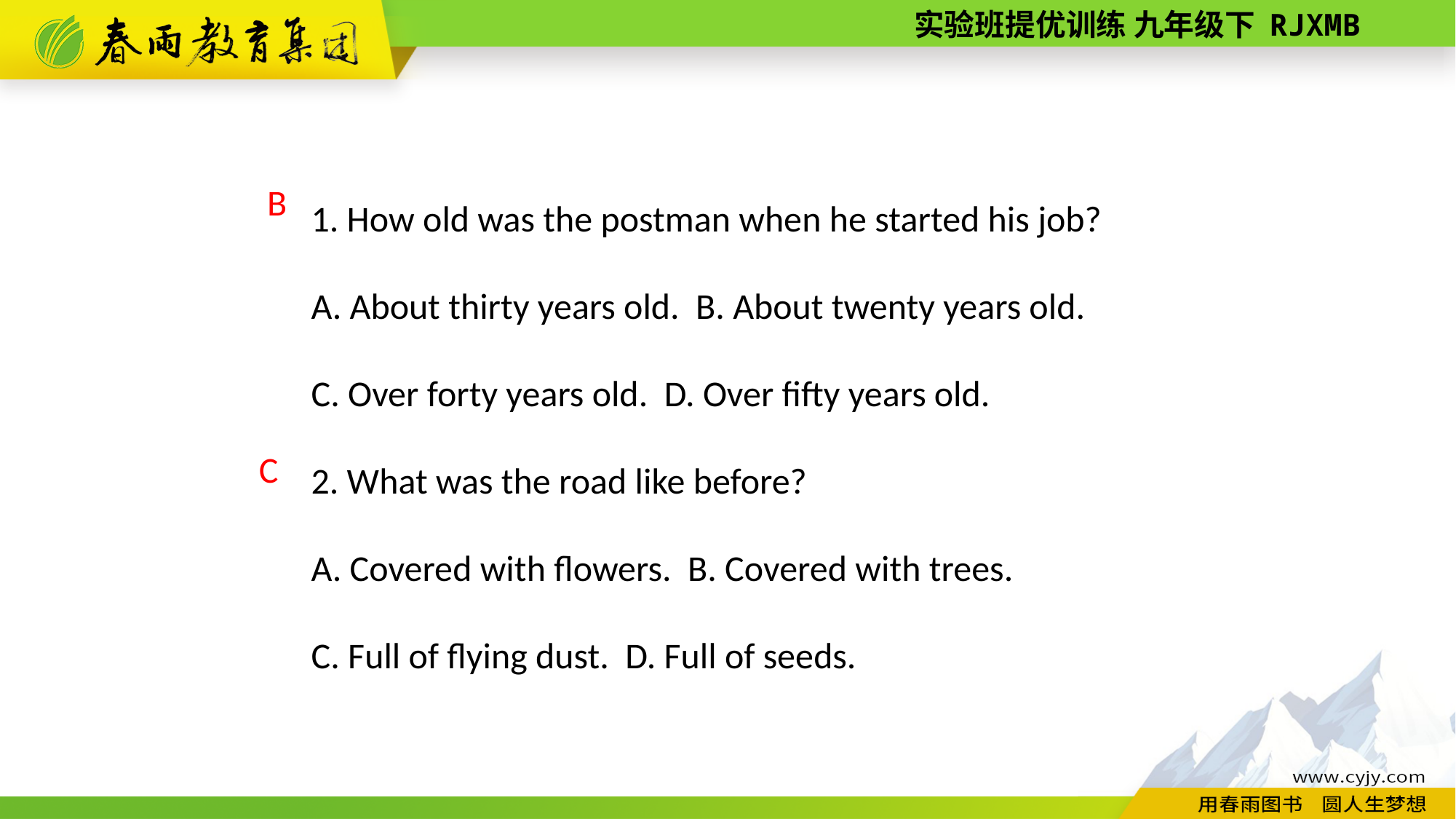

1. How old was the postman when he started his job?
A. About thirty years old.  B. About twenty years old.
C. Over forty years old.  D. Over fifty years old.
2. What was the road like before?
A. Covered with flowers.  B. Covered with trees.
C. Full of flying dust.  D. Full of seeds.
 B
C